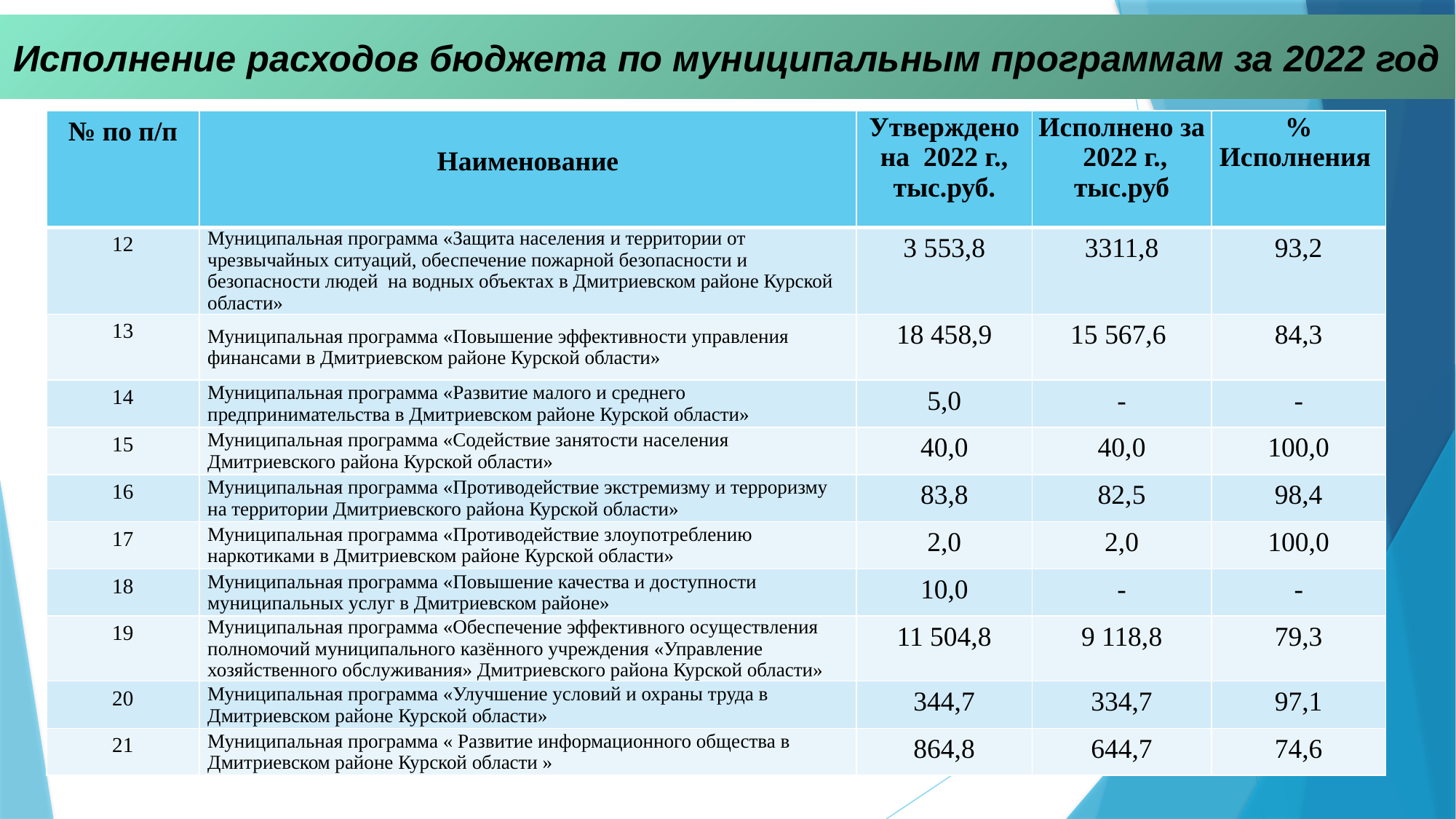

Исполнение расходов бюджета по муниципальным программам за 2022 год
| № по п/п | Наименование | Утверждено на 2022 г., тыс.руб. | Исполнено за 2022 г., тыс.руб | % Исполнения |
| --- | --- | --- | --- | --- |
| 12 | Муниципальная программа «Защита населения и территории от чрезвычайных ситуаций, обеспечение пожарной безопасности и безопасности людей на водных объектах в Дмитриевском районе Курской области» | 3 553,8 | 3311,8 | 93,2 |
| 13 | Муниципальная программа «Повышение эффективности управления финансами в Дмитриевском районе Курской области» | 18 458,9 | 15 567,6 | 84,3 |
| 14 | Муниципальная программа «Развитие малого и среднего предпринимательства в Дмитриевском районе Курской области» | 5,0 | - | - |
| 15 | Муниципальная программа «Содействие занятости населения Дмитриевского района Курской области» | 40,0 | 40,0 | 100,0 |
| 16 | Муниципальная программа «Противодействие экстремизму и терроризму на территории Дмитриевского района Курской области» | 83,8 | 82,5 | 98,4 |
| 17 | Муниципальная программа «Противодействие злоупотреблению наркотиками в Дмитриевском районе Курской области» | 2,0 | 2,0 | 100,0 |
| 18 | Муниципальная программа «Повышение качества и доступности муниципальных услуг в Дмитриевском районе» | 10,0 | - | - |
| 19 | Муниципальная программа «Обеспечение эффективного осуществления полномочий муниципального казённого учреждения «Управление хозяйственного обслуживания» Дмитриевского района Курской области» | 11 504,8 | 9 118,8 | 79,3 |
| 20 | Муниципальная программа «Улучшение условий и охраны труда в Дмитриевском районе Курской области» | 344,7 | 334,7 | 97,1 |
| 21 | Муниципальная программа « Развитие информационного общества в Дмитриевском районе Курской области » | 864,8 | 644,7 | 74,6 |